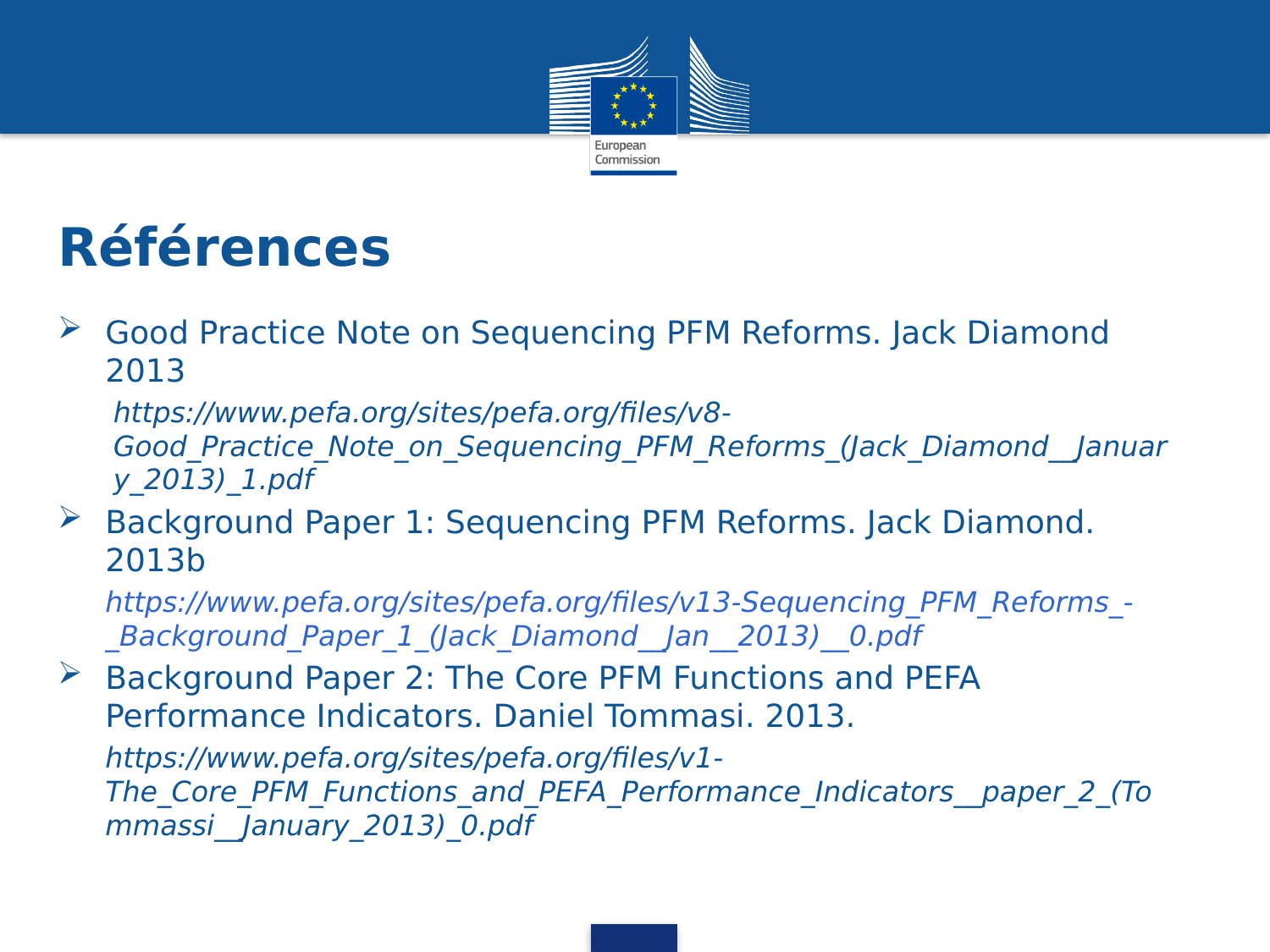

# Références
Good Practice Note on Sequencing PFM Reforms. Jack Diamond 2013
https://www.pefa.org/sites/pefa.org/files/v8-Good_Practice_Note_on_Sequencing_PFM_Reforms_(Jack_Diamond__January_2013)_1.pdf
Background Paper 1: Sequencing PFM Reforms. Jack Diamond. 2013b
https://www.pefa.org/sites/pefa.org/files/v13-Sequencing_PFM_Reforms_-_Background_Paper_1_(Jack_Diamond__Jan__2013)__0.pdf
Background Paper 2: The Core PFM Functions and PEFA Performance Indicators. Daniel Tommasi. 2013.
https://www.pefa.org/sites/pefa.org/files/v1-The_Core_PFM_Functions_and_PEFA_Performance_Indicators__paper_2_(Tommassi__January_2013)_0.pdf